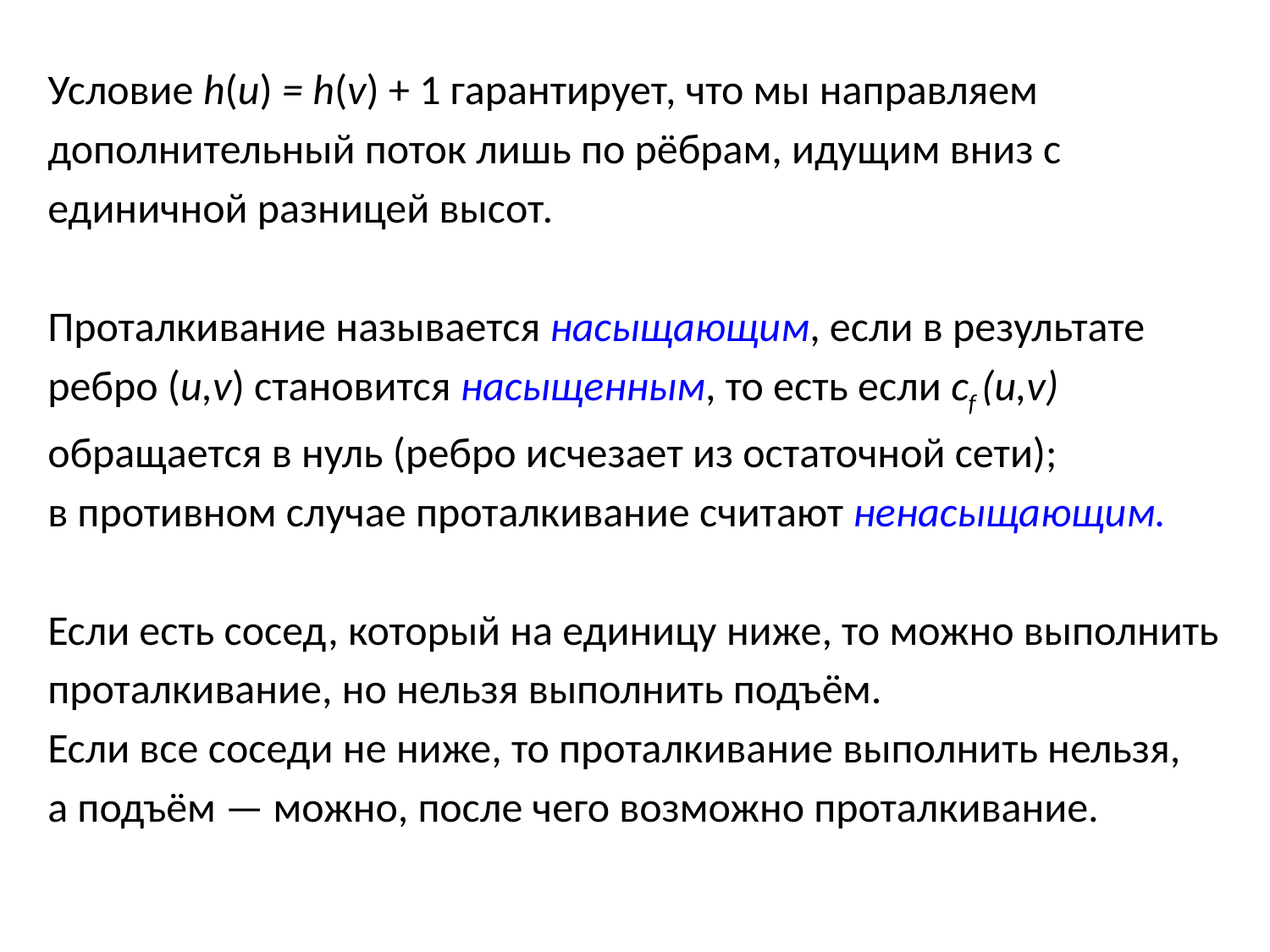

Условие h(u) = h(v) + 1 гарантирует, что мы направляем
дополнительный поток лишь по рёбрам, идущим вниз с
единичной разницей высот.

Проталкивание называется насыщающим, если в результате
ребро (u,v) становится насыщенным, то есть если cf (u,v)
обращается в нуль (ребро исчезает из остаточной сети);
в противном случае проталкивание считают ненасыщающим.

Если есть сосед, который на единицу ниже, то можно выполнить
проталкивание, но нельзя выполнить подъём.
Если все соседи не ниже, то проталкивание выполнить нельзя,
а подъём — можно, после чего возможно проталкивание.